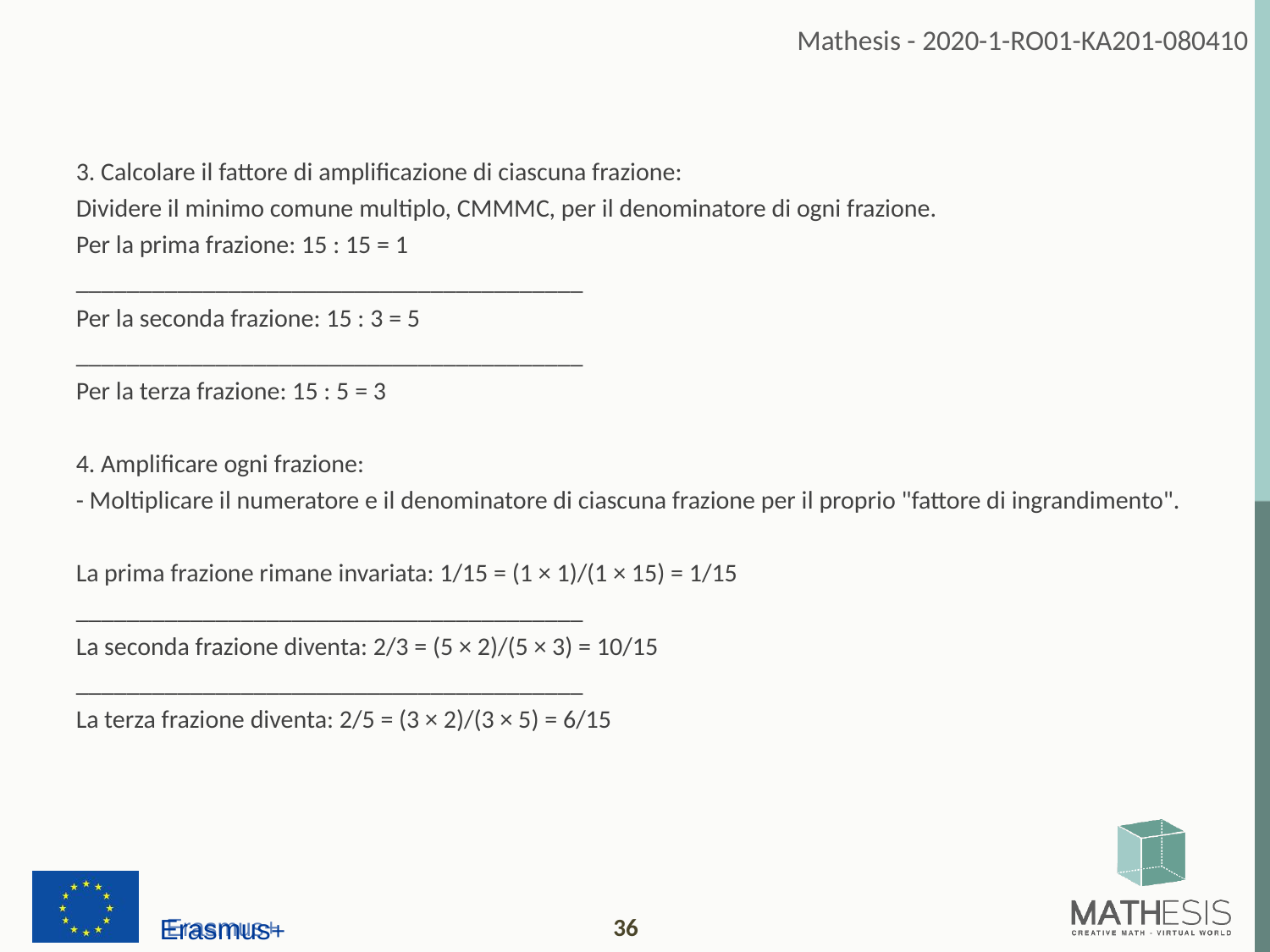

3. Calcolare il fattore di amplificazione di ciascuna frazione:
Dividere il minimo comune multiplo, CMMMC, per il denominatore di ogni frazione.
Per la prima frazione: 15 : 15 = 1
________________________________________
Per la seconda frazione: 15 : 3 = 5
________________________________________
Per la terza frazione: 15 : 5 = 3

4. Amplificare ogni frazione:
- Moltiplicare il numeratore e il denominatore di ciascuna frazione per il proprio "fattore di ingrandimento".

La prima frazione rimane invariata: 1/15 = (1 × 1)/(1 × 15) = 1/15
________________________________________
La seconda frazione diventa: 2/3 = (5 × 2)/(5 × 3) = 10/15
________________________________________
La terza frazione diventa: 2/5 = (3 × 2)/(3 × 5) = 6/15